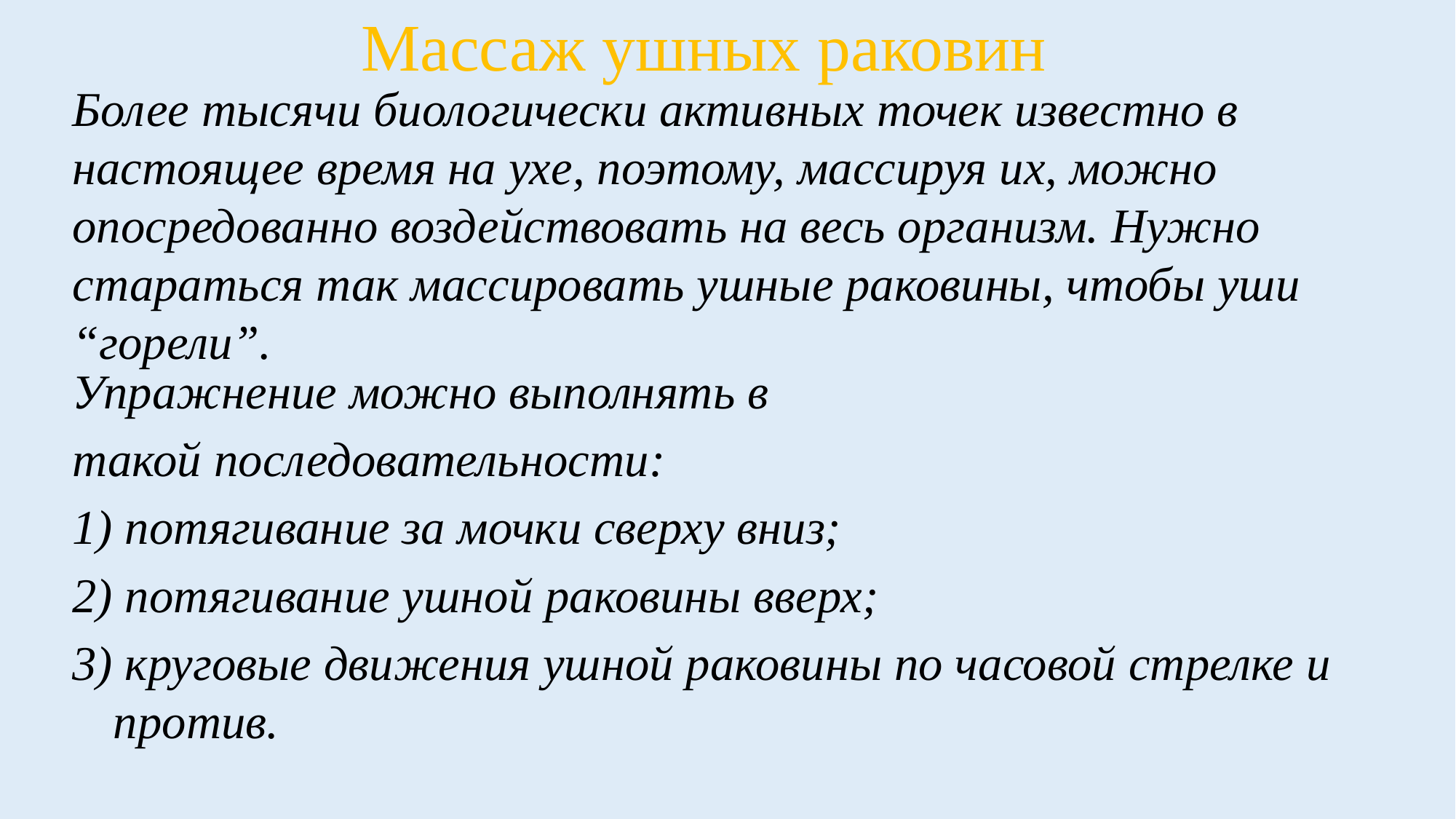

# Массаж ушных раковин
Более тысячи биологически активных точек известно в настоящее время на ухе, поэтому, массируя их, можно опосредованно воздействовать на весь организм. Нужно стараться так массировать ушные раковины, чтобы уши “горели”.
Упражнение можно выполнять в
такой последовательности:
1) потягивание за мочки сверху вниз;
2) потягивание ушной раковины вверх;
3) круговые движения ушной раковины по часовой стрелке и против.